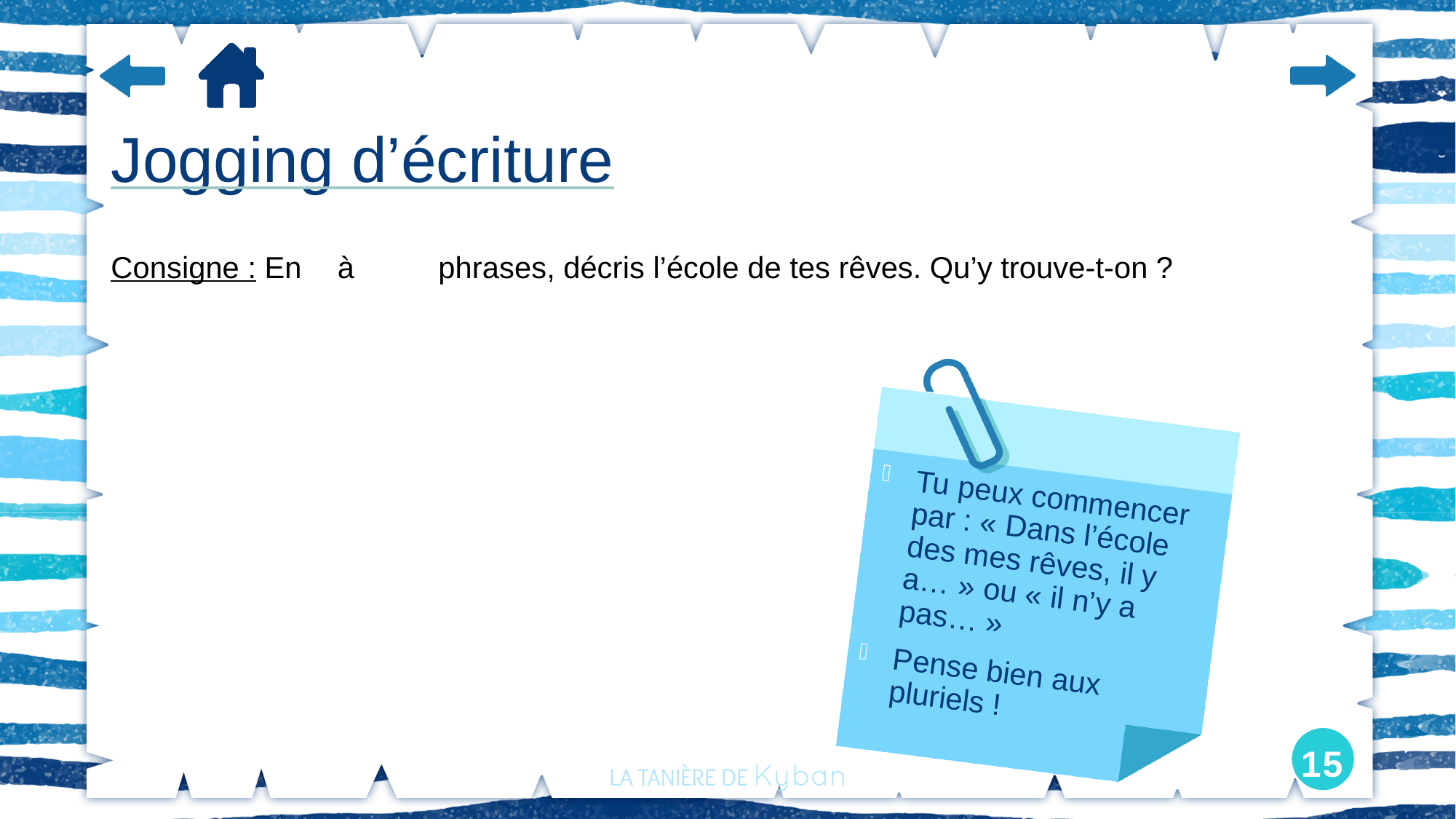

# Jogging d’écriture
Consigne : En	 à 	phrases, décris l’école de tes rêves. Qu’y trouve-t-on ?
Tu peux commencer par : « Dans l’école des mes rêves, il y a… » ou « il n’y a pas… »
Pense bien aux pluriels !
15